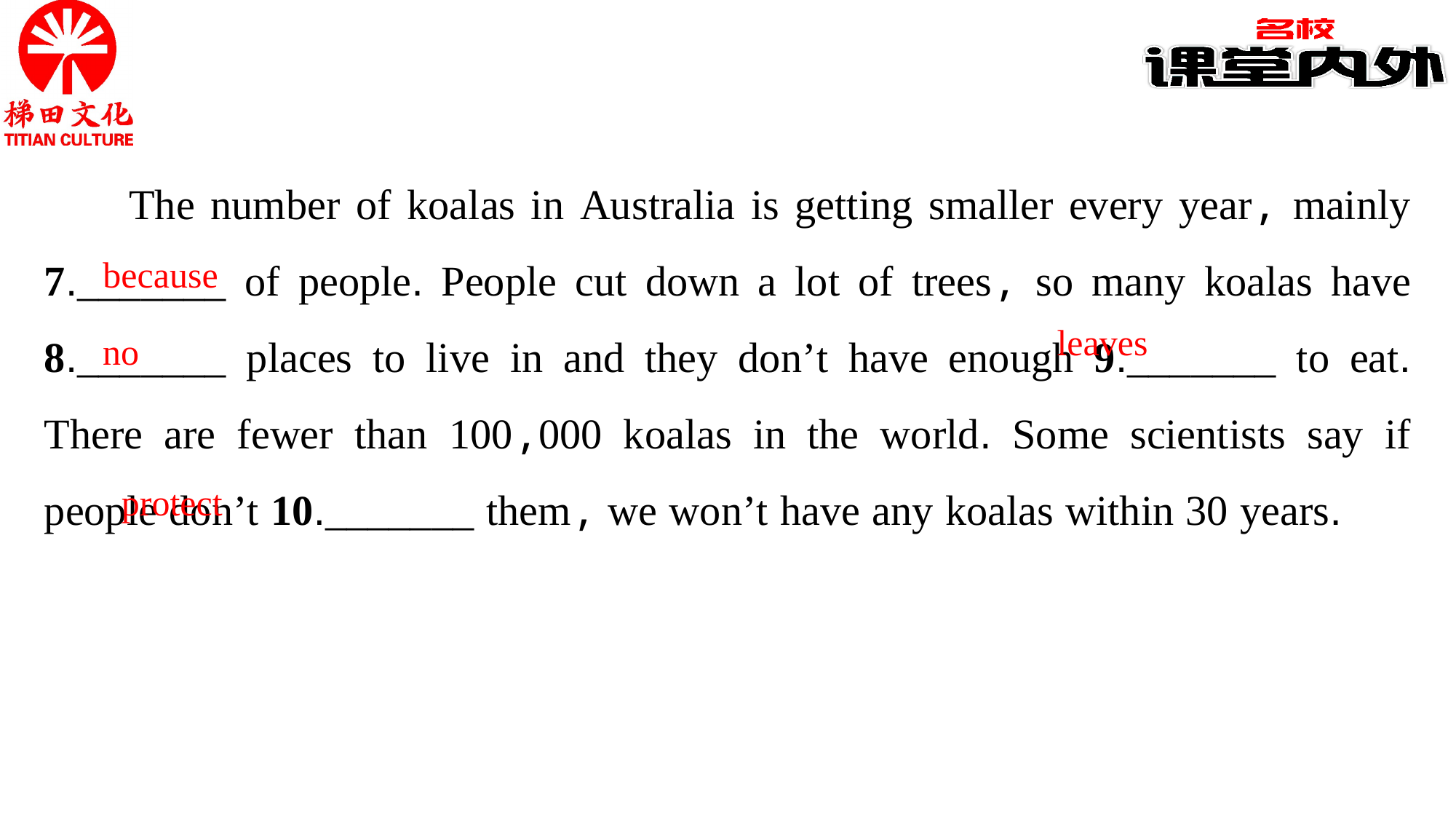

The number of koalas in Australia is getting smaller every year, mainly 7._______ of people. People cut down a lot of trees, so many koalas have 8._______ places to live in and they don’t have enough 9._______ to eat. There are fewer than 100,000 koalas in the world. Some scientists say if people don’t 10._______ them, we won’t have any koalas within 30 years.
because
leaves
no
protect